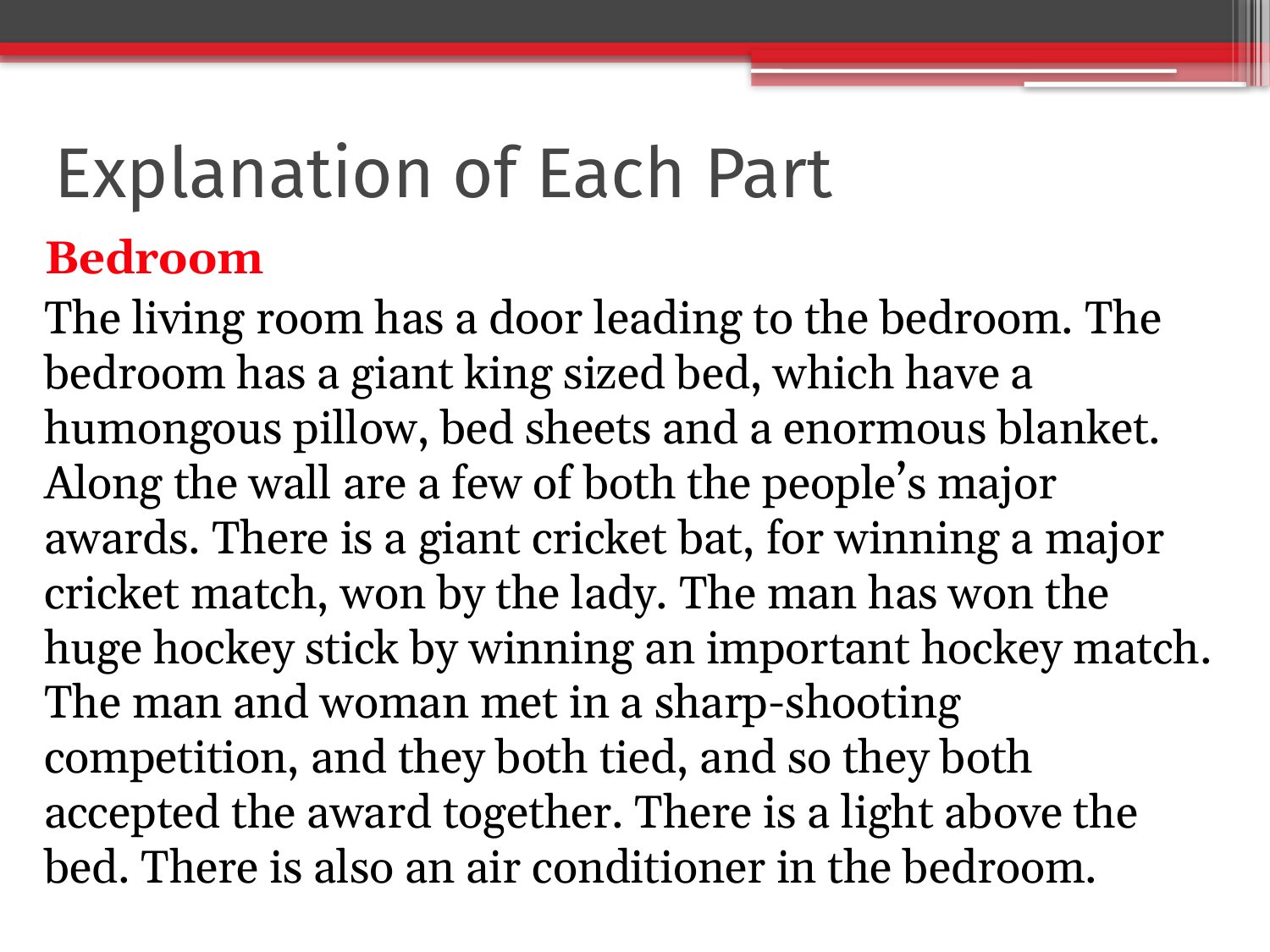

# Explanation of Each Part
Bedroom
The living room has a door leading to the bedroom. The bedroom has a giant king sized bed, which have a humongous pillow, bed sheets and a enormous blanket. Along the wall are a few of both the people’s major awards. There is a giant cricket bat, for winning a major cricket match, won by the lady. The man has won the huge hockey stick by winning an important hockey match. The man and woman met in a sharp-shooting competition, and they both tied, and so they both accepted the award together. There is a light above the bed. There is also an air conditioner in the bedroom.